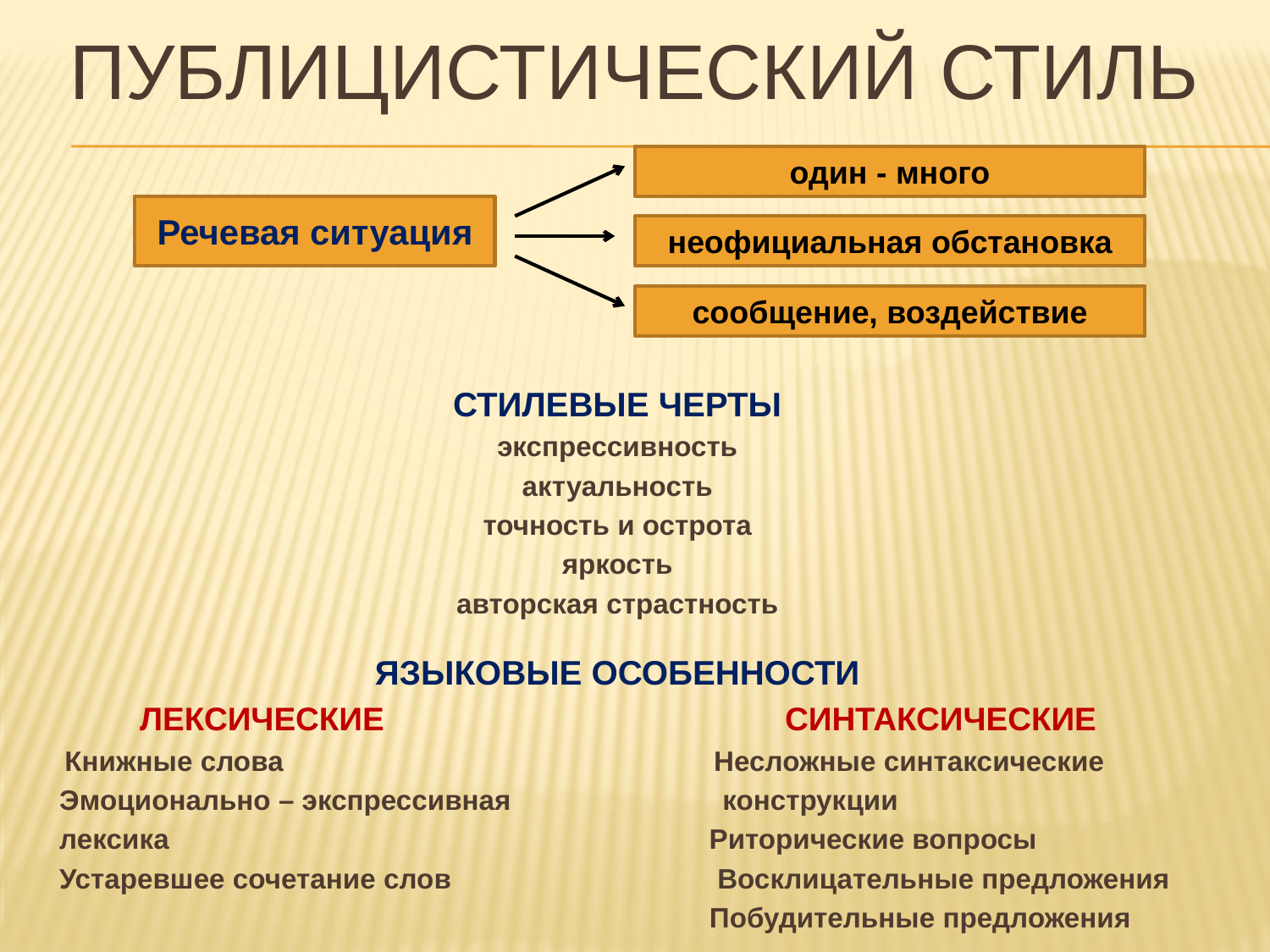

# ПУБЛИЦИСТИЧЕСКИЙ стиль

СТИЛЕВЫЕ ЧЕРТЫ
экспрессивность
актуальность
точность и острота
яркость
авторская страстность

ЯЗЫКОВЫЕ ОСОБЕННОСТИ
              ЛЕКСИЧЕСКИЕ                                            СИНТАКСИЧЕСКИЕ
       Книжные слова                                                       Несложные синтаксические
      Эмоционально – экспрессивная                           конструкции
      лексика                                                                     Риторические вопросы
      Устаревшее сочетание слов                                  Восклицательные предложения
                                                                                         Побудительные предложения
один - много
Речевая ситуация
неофициальная обстановка
сообщение, воздействие